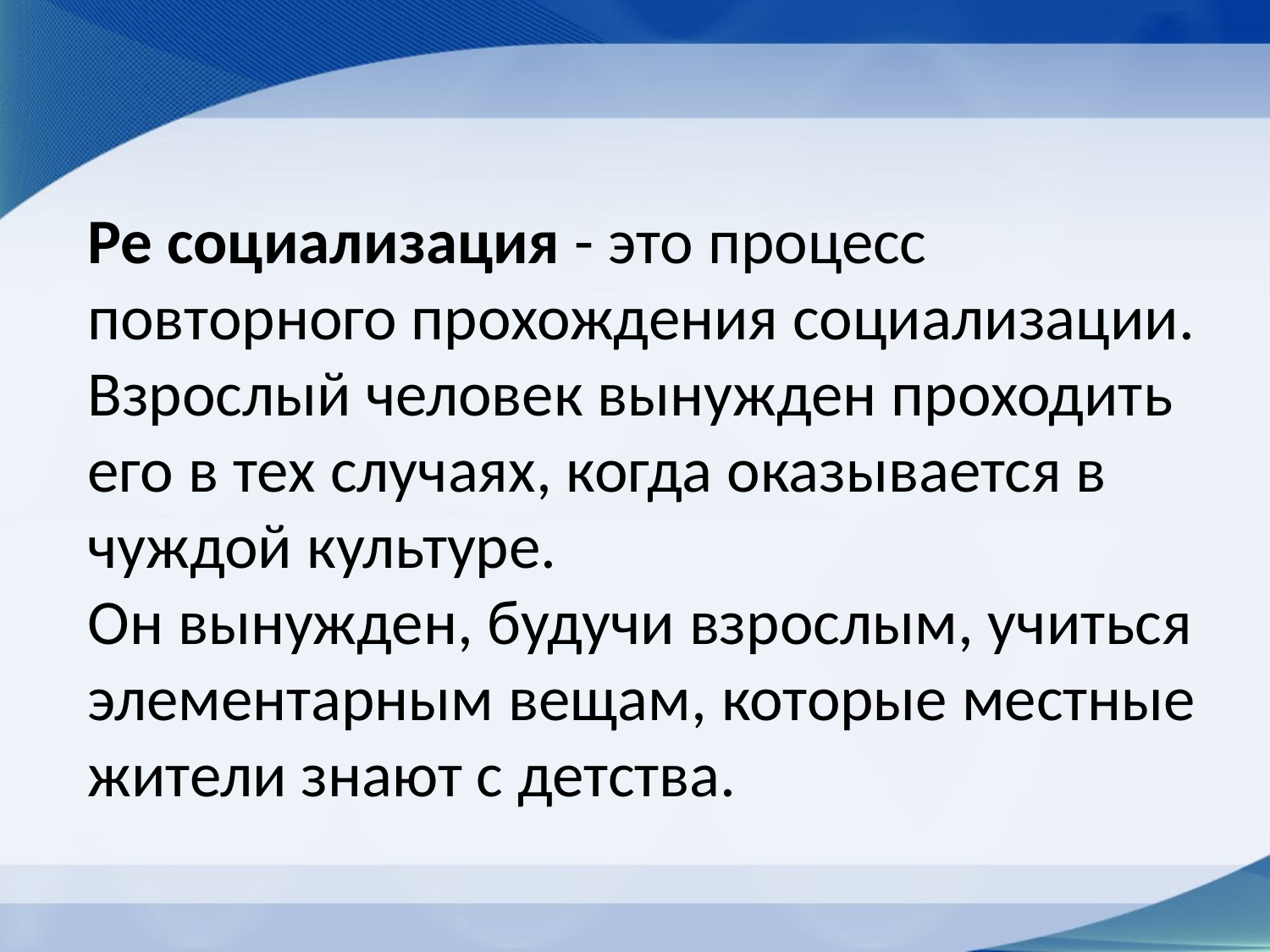

# Ре социализация - это процесс повторного прохождения социализации. Взрослый человек вынужден проходить его в тех случаях, когда оказывается в чуждой культуре. Он вынужден, будучи взрослым, учиться элементарным вещам, которые местные жители знают с детства.